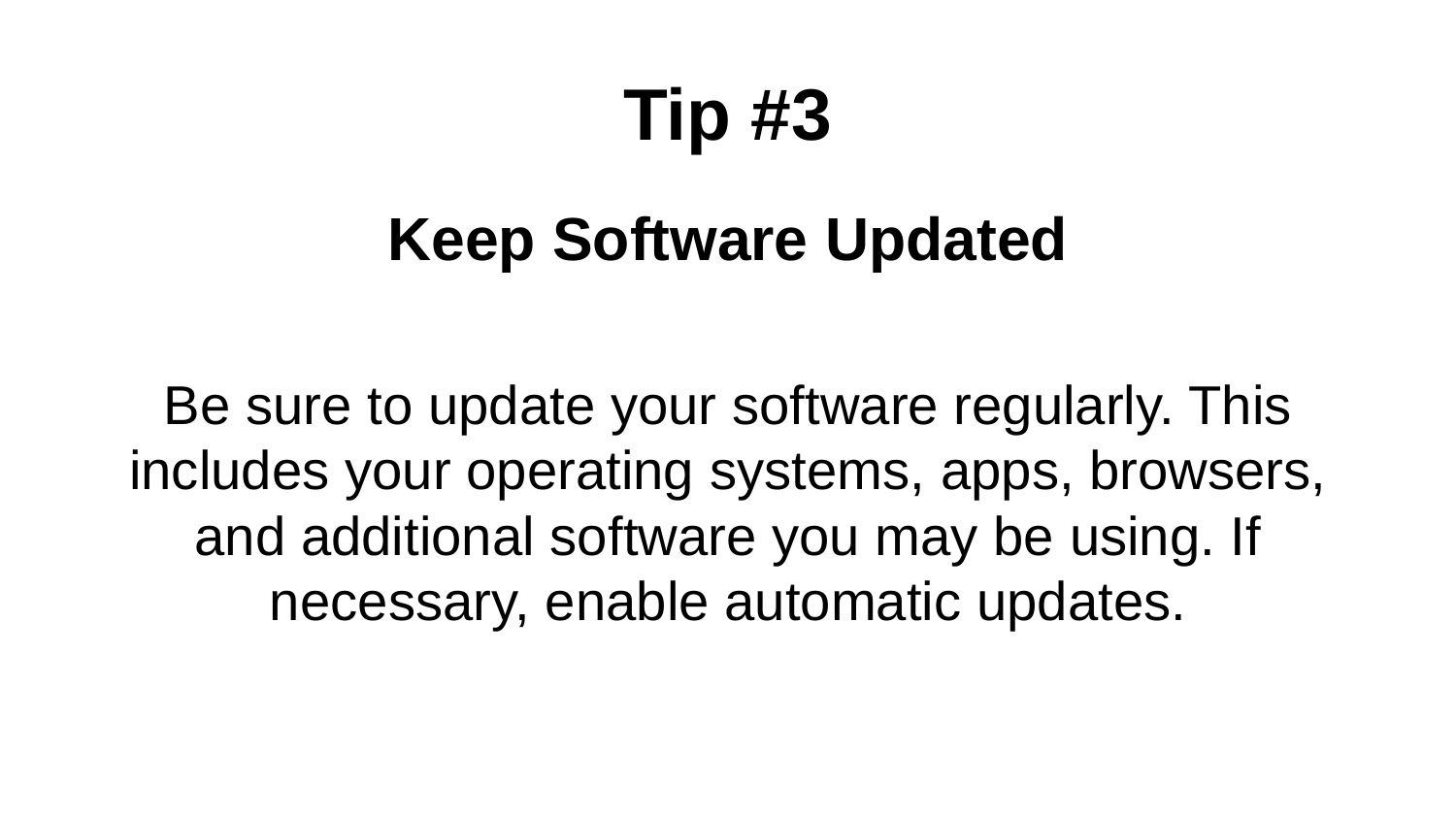

# Tip #3
Keep Software Updated

Be sure to update your software regularly. This includes your operating systems, apps, browsers, and additional software you may be using. If necessary, enable automatic updates.